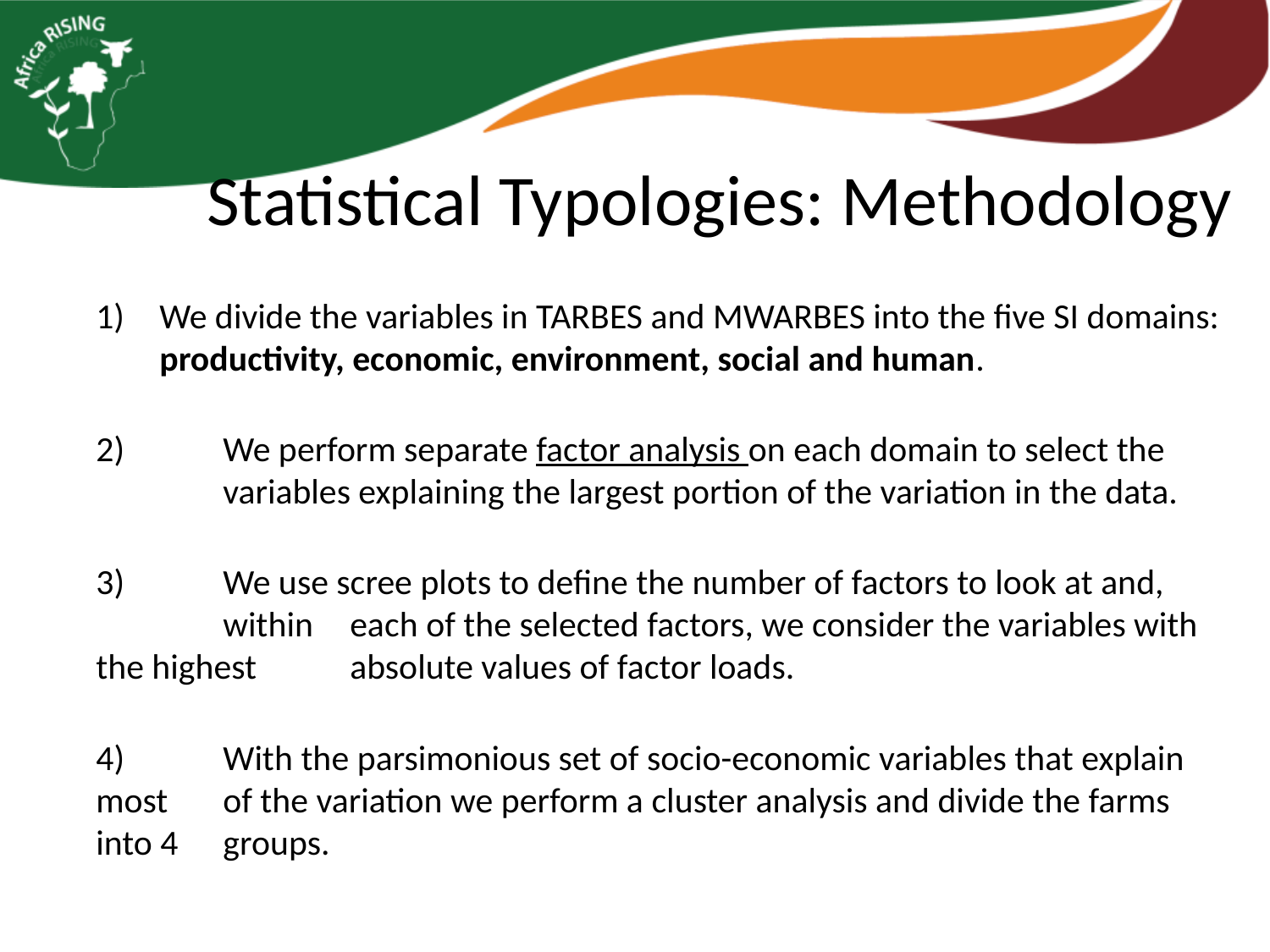

# Statistical Typologies: Methodology
We divide the variables in TARBES and MWARBES into the five SI domains: productivity, economic, environment, social and human.

2)	We perform separate factor analysis on each domain to select the 	variables explaining the largest portion of the variation in the data.
3) 	We use scree plots to define the number of factors to look at and, 	within 	each of the selected factors, we consider the variables with the highest 	absolute values of factor loads.
4) 	With the parsimonious set of socio-economic variables that explain most 	of the variation we perform a cluster analysis and divide the farms into 4 	groups.